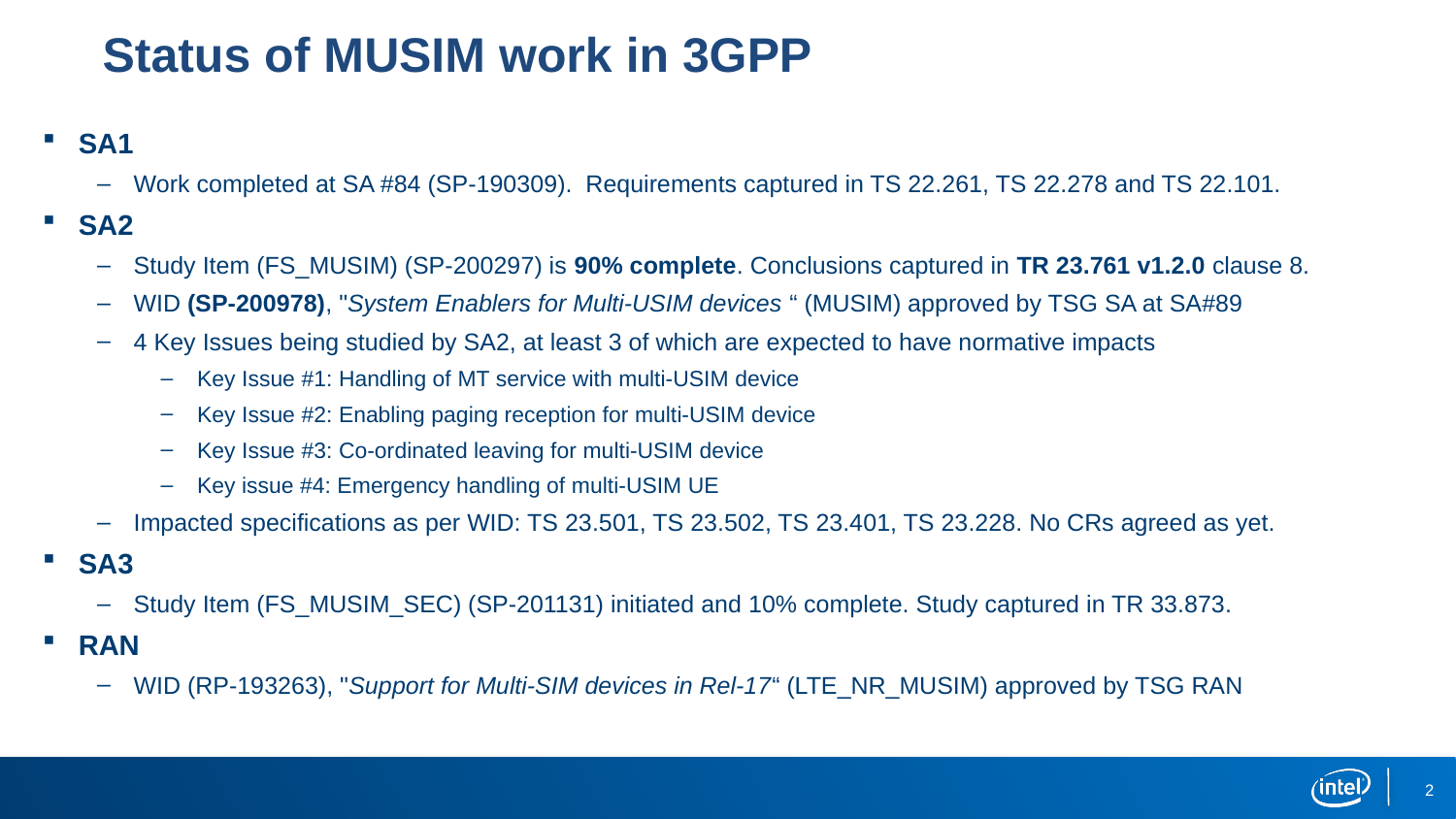

# Status of MUSIM work in 3GPP
SA1
Work completed at SA #84 (SP-190309).  Requirements captured in TS 22.261, TS 22.278 and TS 22.101.
SA2
Study Item (FS_MUSIM) (SP-200297) is 90% complete. Conclusions captured in TR 23.761 v1.2.0 clause 8.
WID (SP-200978), "System Enablers for Multi-USIM devices “ (MUSIM) approved by TSG SA at SA#89
4 Key Issues being studied by SA2, at least 3 of which are expected to have normative impacts
Key Issue #1: Handling of MT service with multi-USIM device
Key Issue #2: Enabling paging reception for multi-USIM device
Key Issue #3: Co-ordinated leaving for multi-USIM device
Key issue #4: Emergency handling of multi-USIM UE
Impacted specifications as per WID: TS 23.501, TS 23.502, TS 23.401, TS 23.228. No CRs agreed as yet.
SA3
Study Item (FS_MUSIM_SEC) (SP-201131) initiated and 10% complete. Study captured in TR 33.873.
RAN
WID (RP-193263), "Support for Multi-SIM devices in Rel-17“ (LTE_NR_MUSIM) approved by TSG RAN

2